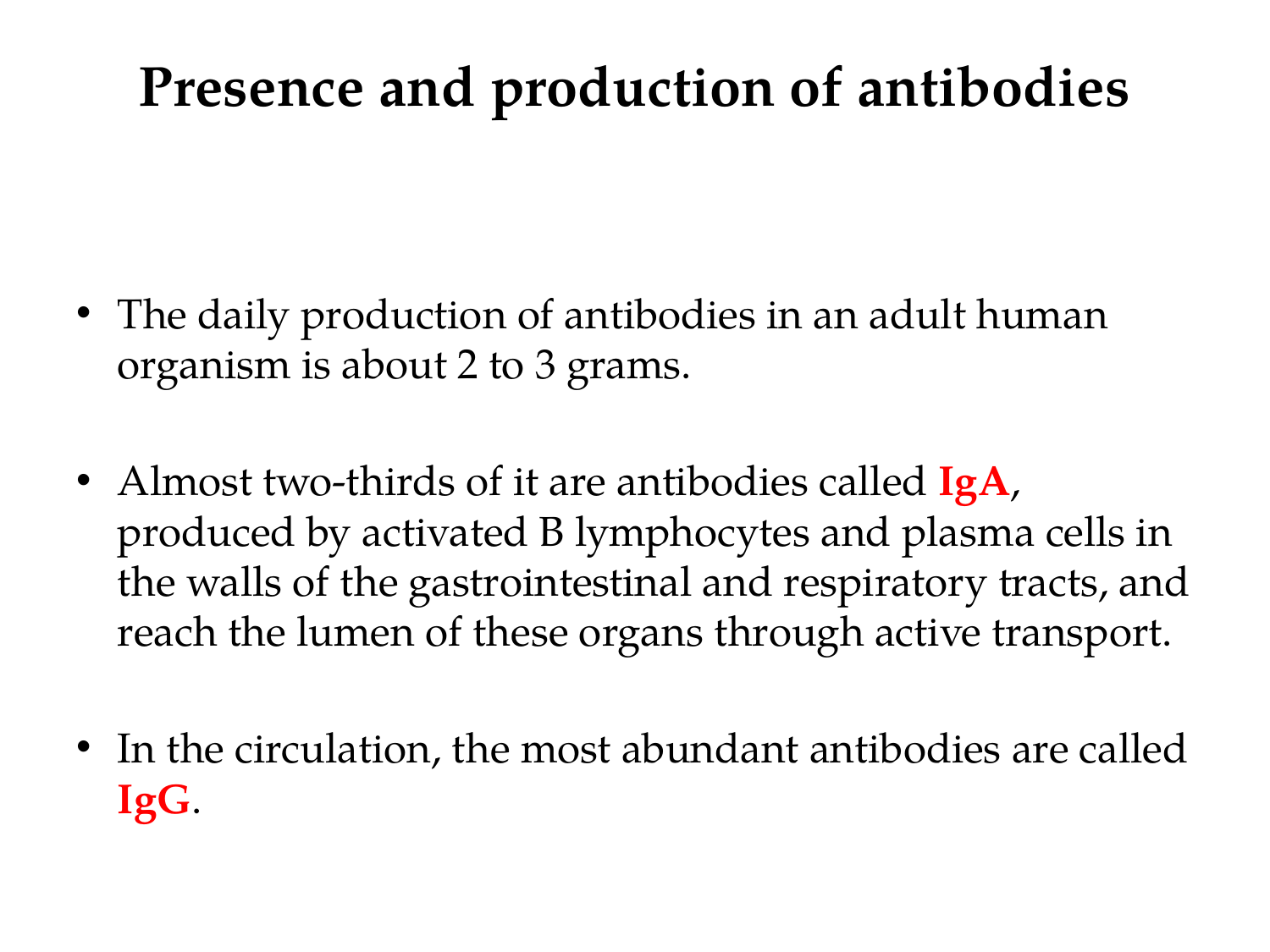

# Presence and production of antibodies

The daily production of antibodies in an adult human organism is about 2 to 3 grams.

Almost two-thirds of it are antibodies called IgA, produced by activated B lymphocytes and plasma cells in the walls of the gastrointestinal and respiratory tracts, and reach the lumen of these organs through active transport.

In the circulation, the most abundant antibodies are called IgG.